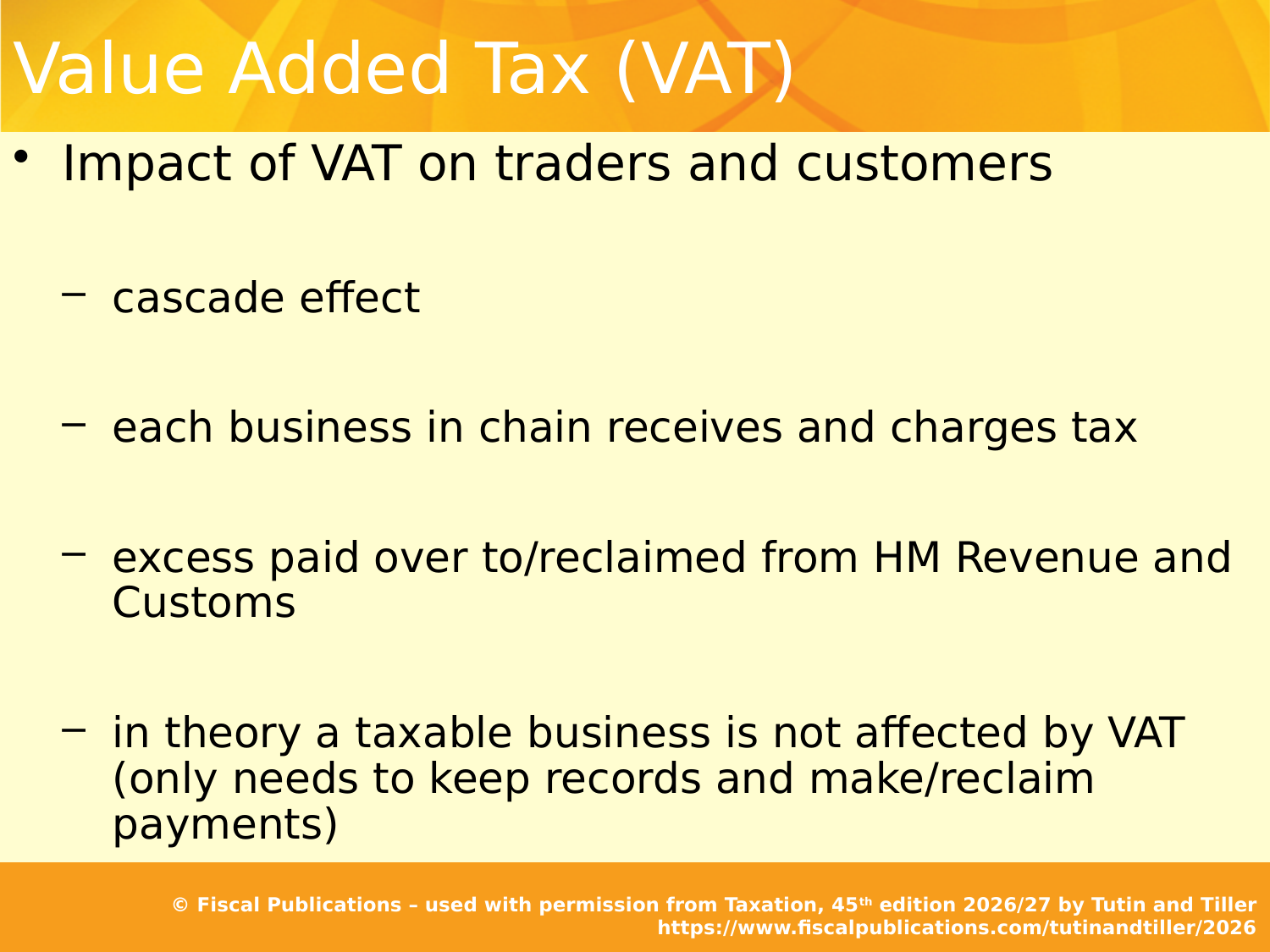

# Value Added Tax (VAT)
Impact of VAT on traders and customers

cascade effect

each business in chain receives and charges tax

excess paid over to/reclaimed from HM Revenue and Customs

in theory a taxable business is not affected by VAT (only needs to keep records and make/reclaim payments)